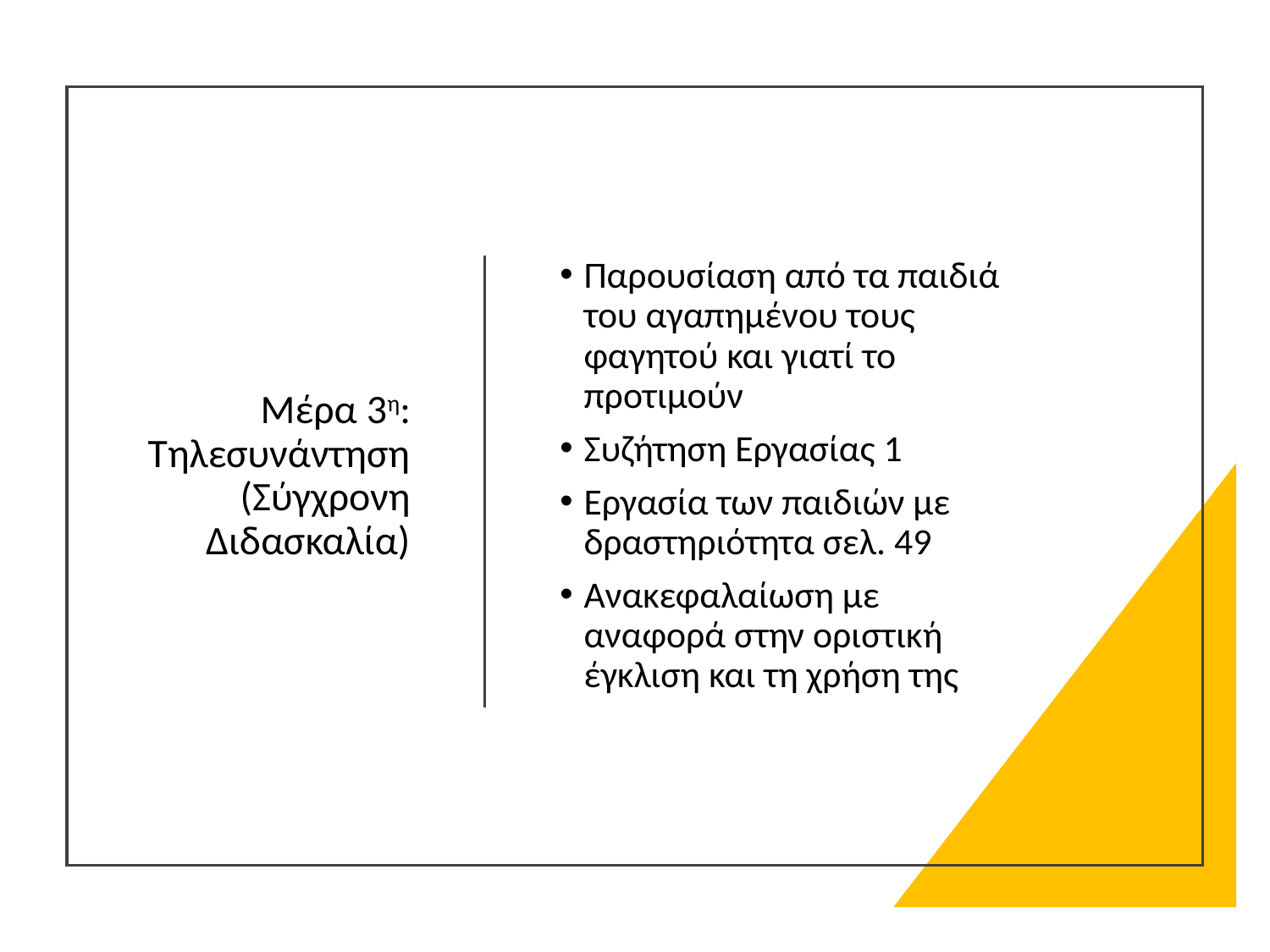

# Μέρα 3η: Τηλεσυνάντηση (Σύγχρονη Διδασκαλία)
Παρουσίαση από τα παιδιά του αγαπημένου τους φαγητού και γιατί το προτιμούν
Συζήτηση Εργασίας 1
Εργασία των παιδιών με δραστηριότητα σελ. 49
Ανακεφαλαίωση με αναφορά στην οριστική έγκλιση και τη χρήση της